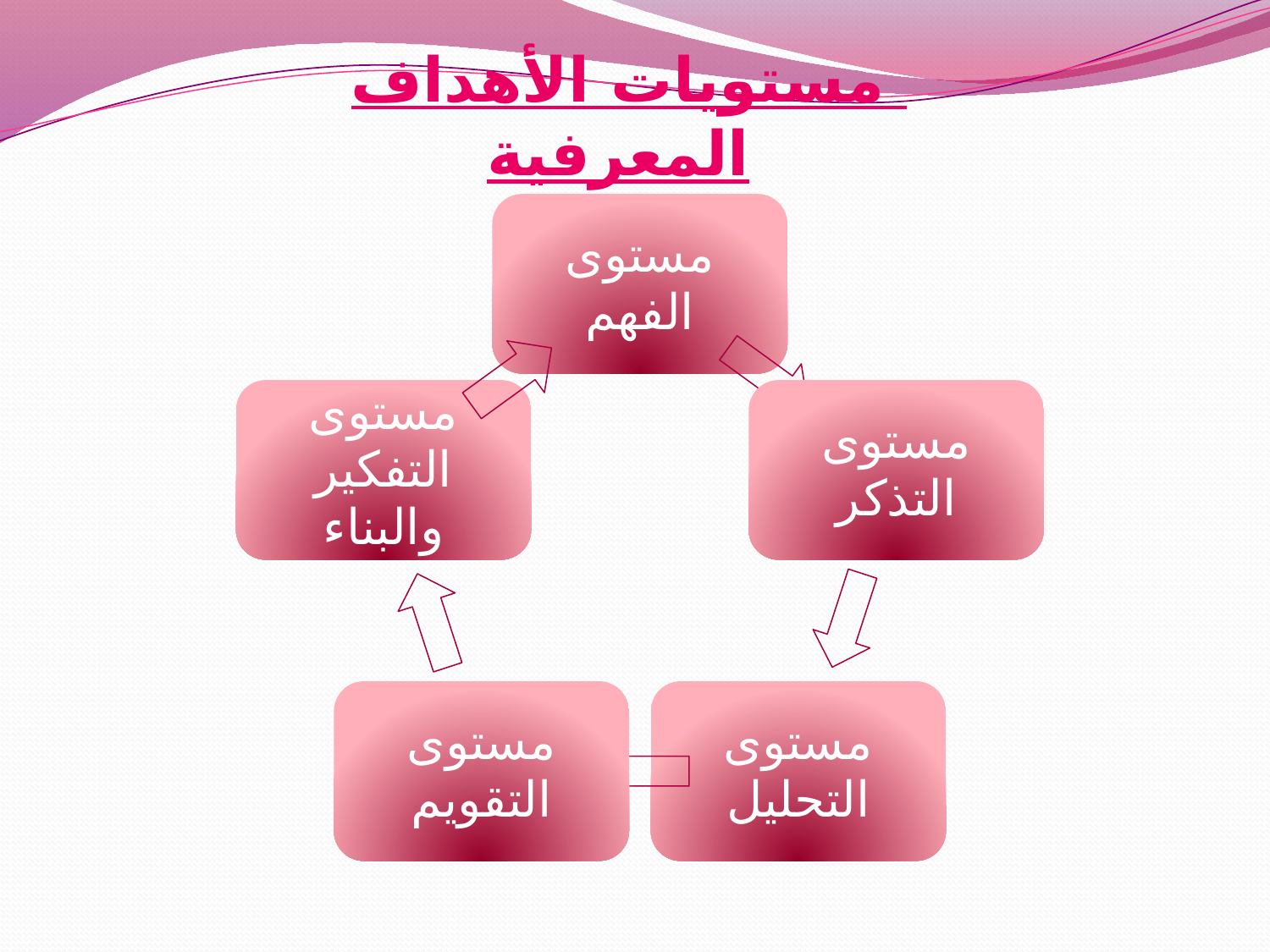

# مستويات الأهداف المعرفية
مستوى الفهم
مستوى التذكر
مستوى التحليل
مستوى التقويم
مستوى التفكير والبناء